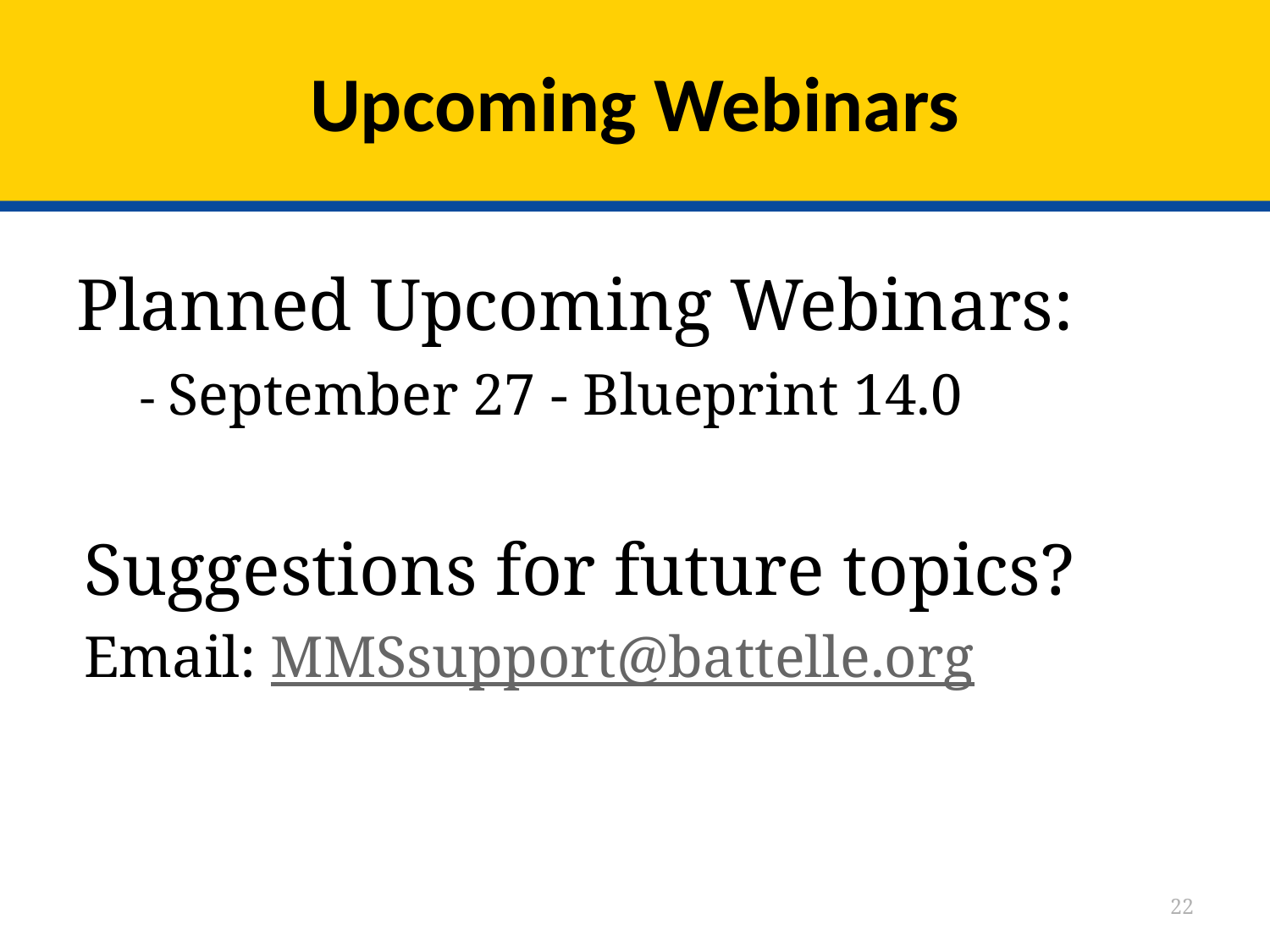

# Upcoming Webinars
Planned Upcoming Webinars:
- September 27 - Blueprint 14.0
Suggestions for future topics?
Email: MMSsupport@battelle.org
22